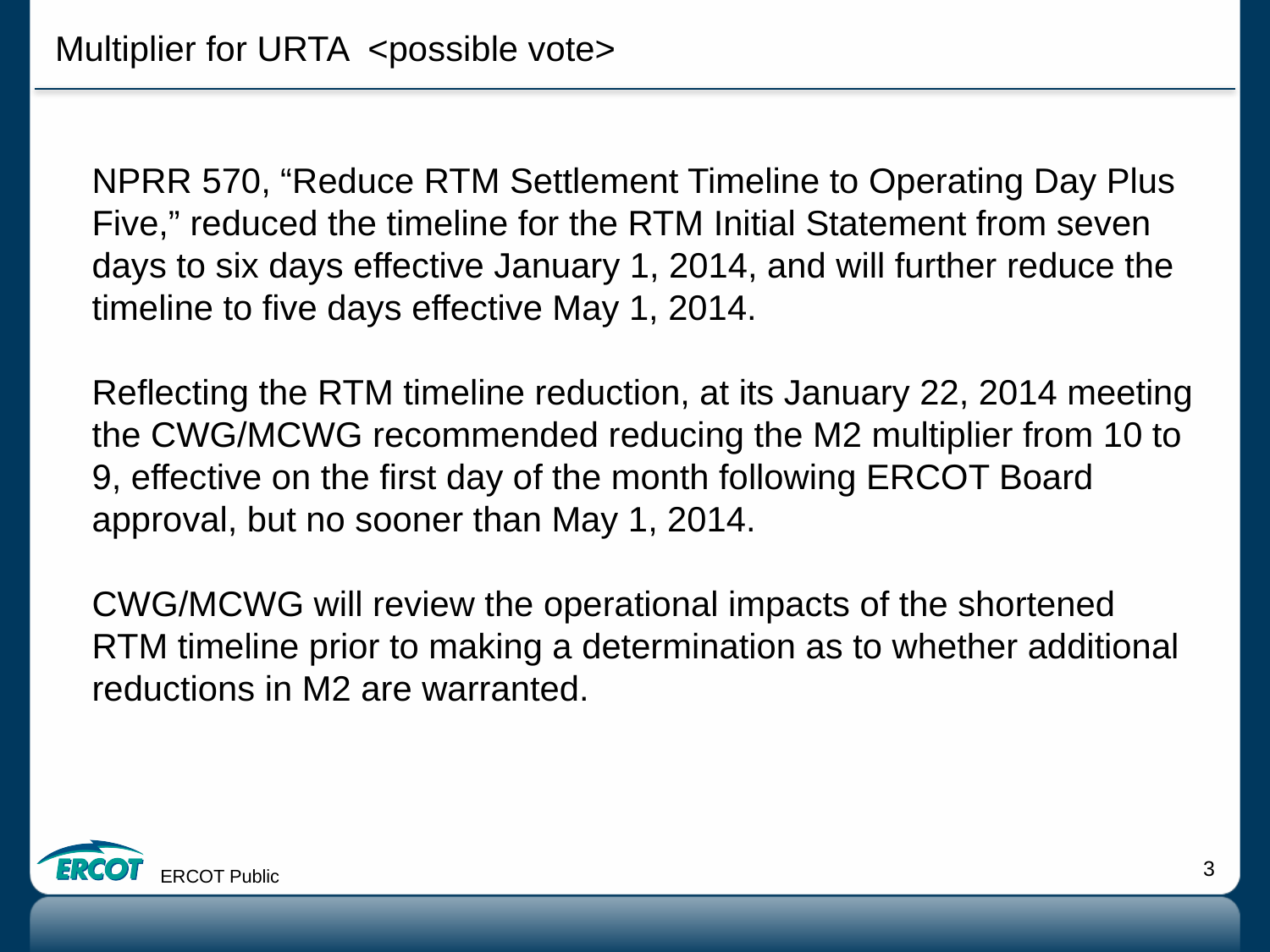

Multiplier for URTA  <possible vote>
NPRR 570, “Reduce RTM Settlement Timeline to Operating Day Plus Five,” reduced the timeline for the RTM Initial Statement from seven days to six days effective January 1, 2014, and will further reduce the timeline to five days effective May 1, 2014.

Reflecting the RTM timeline reduction, at its January 22, 2014 meeting the CWG/MCWG recommended reducing the M2 multiplier from 10 to 9, effective on the first day of the month following ERCOT Board approval, but no sooner than May 1, 2014.

CWG/MCWG will review the operational impacts of the shortened RTM timeline prior to making a determination as to whether additional reductions in M2 are warranted.

ERCOT Public